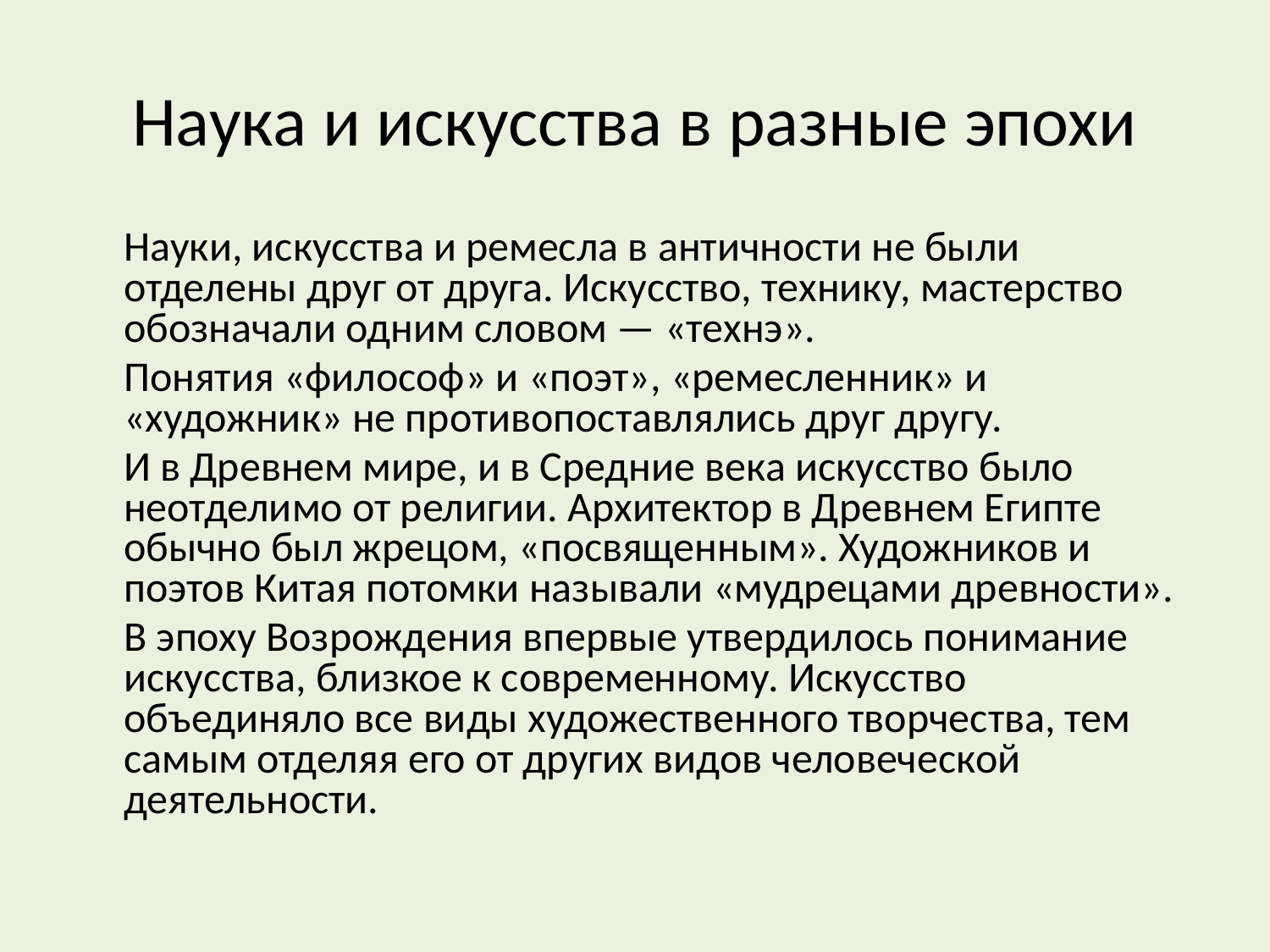

# Наука и искусства в разные эпохи
	Науки, искусства и ремесла в античности не были отделены друг от друга. Искусство, технику, мастерство обозначали одним словом — «технэ».
	Понятия «философ» и «поэт», «ремесленник» и «художник» не противопоставлялись друг другу.
	И в Древнем мире, и в Средние века искусство было неотделимо от религии. Архитектор в Древнем Египте обычно был жрецом, «посвященным». Художников и поэтов Китая потомки называли «мудрецами древности».
	В эпоху Возрождения впервые утвердилось понимание искусства, близкое к современному. Искусство объединяло все виды художественного творчества, тем самым отделяя его от других видов человеческой деятельности.